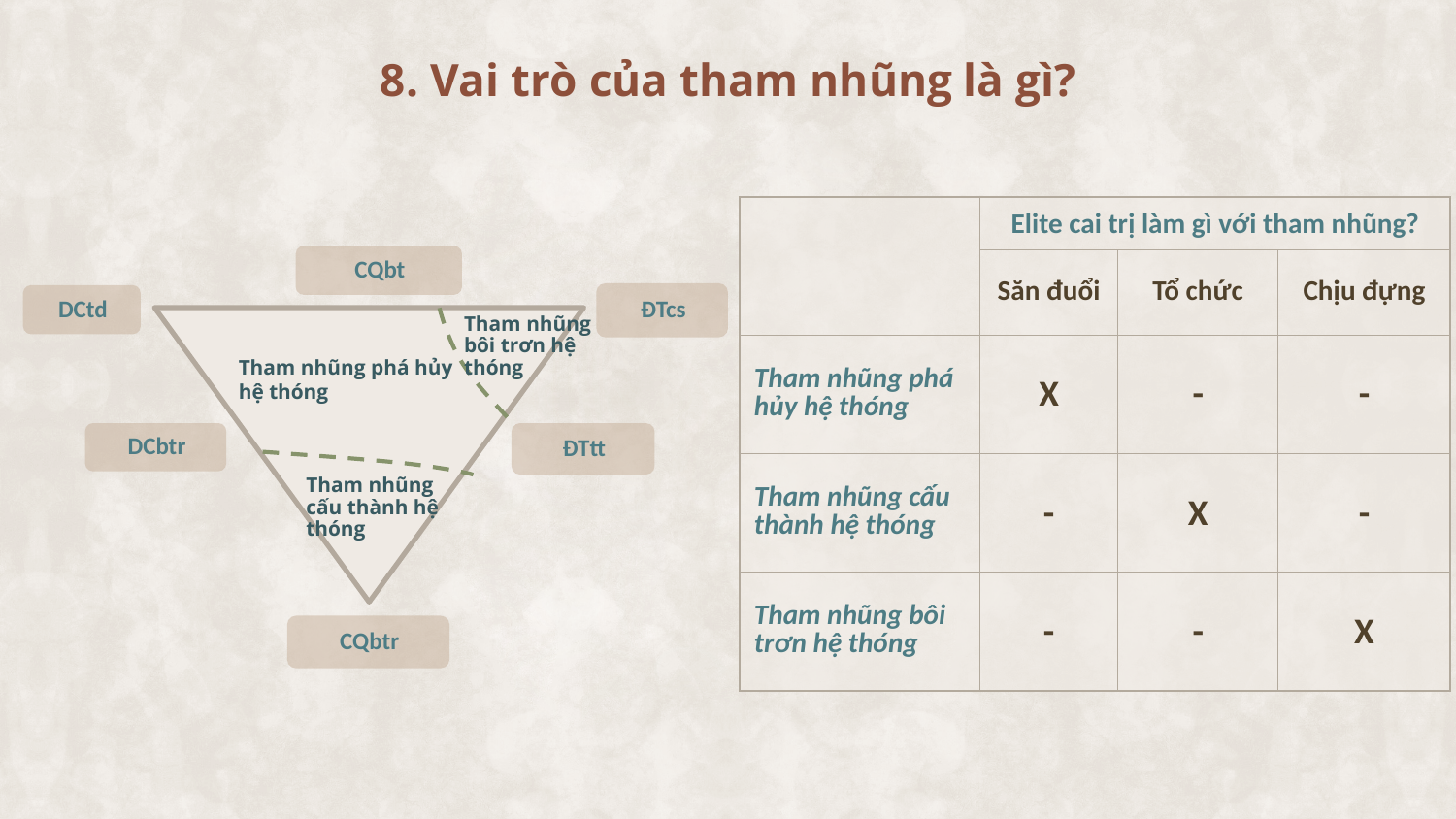

# 8. Vai trò của tham nhũng là gì?

|  | Elite cai trị làm gì với tham nhũng? |  |  |
| --- | --- | --- | --- |
|  | Săn đuổi | Tổ chức | Chịu đựng |
| Tham nhũng phá hủy hệ thóng | X | - | - |
| Tham nhũng cấu thành hệ thóng | - | X | - |
| Tham nhũng bôi trơn hệ thóng | - | - | X |
ĐTcs
DCtd
CQbtr
CQbt
ĐTtt
DCbtr

Tham nhũng bôi trơn hệ thóng
Tham nhũng phá hủy hệ thóng

Tham nhũng cấu thành hệ thóng